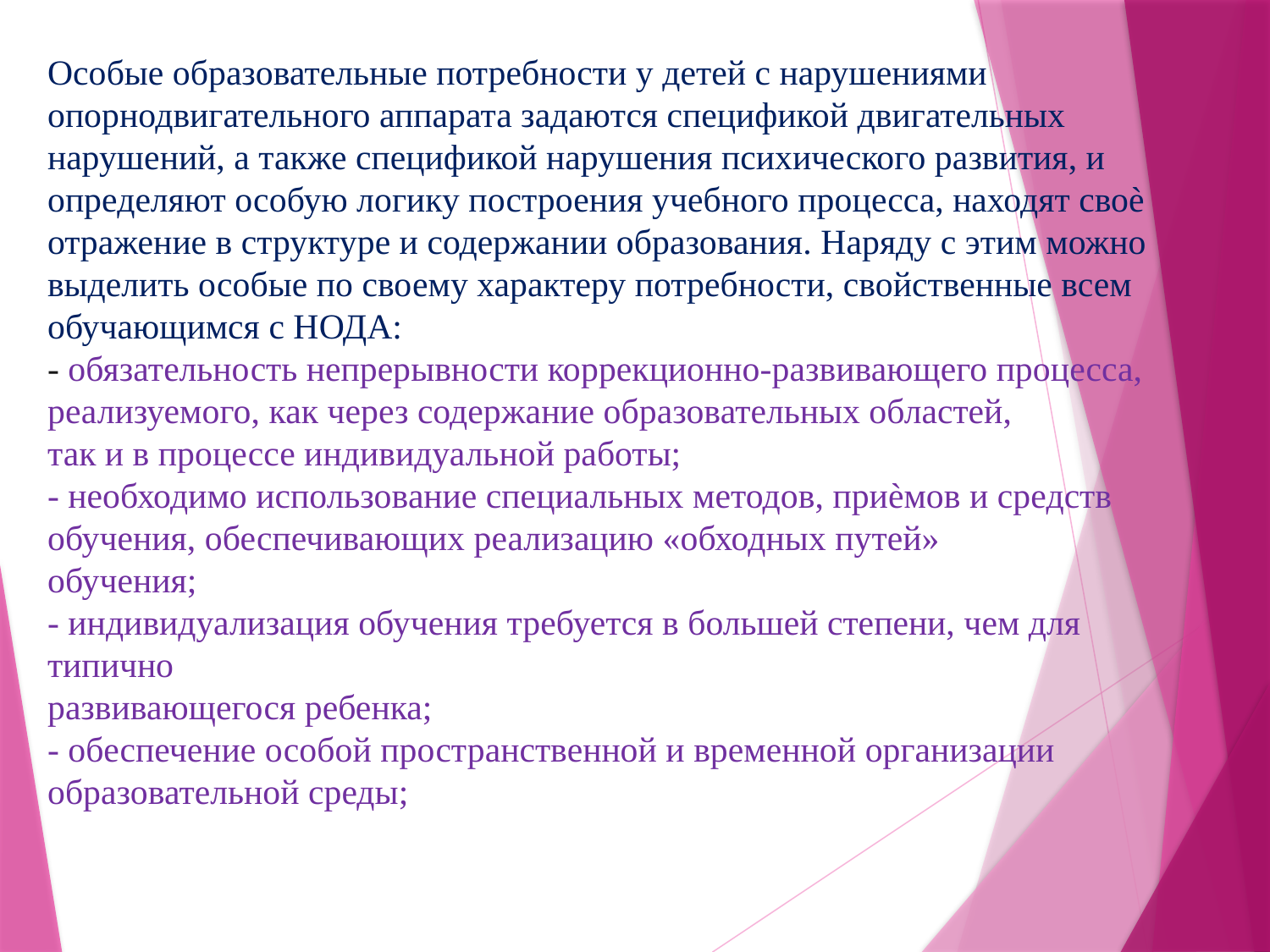

Особые образовательные потребности у детей с нарушениями опорнодвигательного аппарата задаются спецификой двигательных нарушений, а также спецификой нарушения психического развития, и определяют особую логику построения учебного процесса, находят своѐ отражение в структуре и содержании образования. Наряду с этим можно выделить особые по своему характеру потребности, свойственные всем обучающимся с НОДА:
- обязательность непрерывности коррекционно-развивающего процесса,
реализуемого, как через содержание образовательных областей,
так и в процессе индивидуальной работы;
- необходимо использование специальных методов, приѐмов и средств
обучения, обеспечивающих реализацию «обходных путей»
обучения;
- индивидуализация обучения требуется в большей степени, чем для типично
развивающегося ребенка;
- обеспечение особой пространственной и временной организации
образовательной среды;